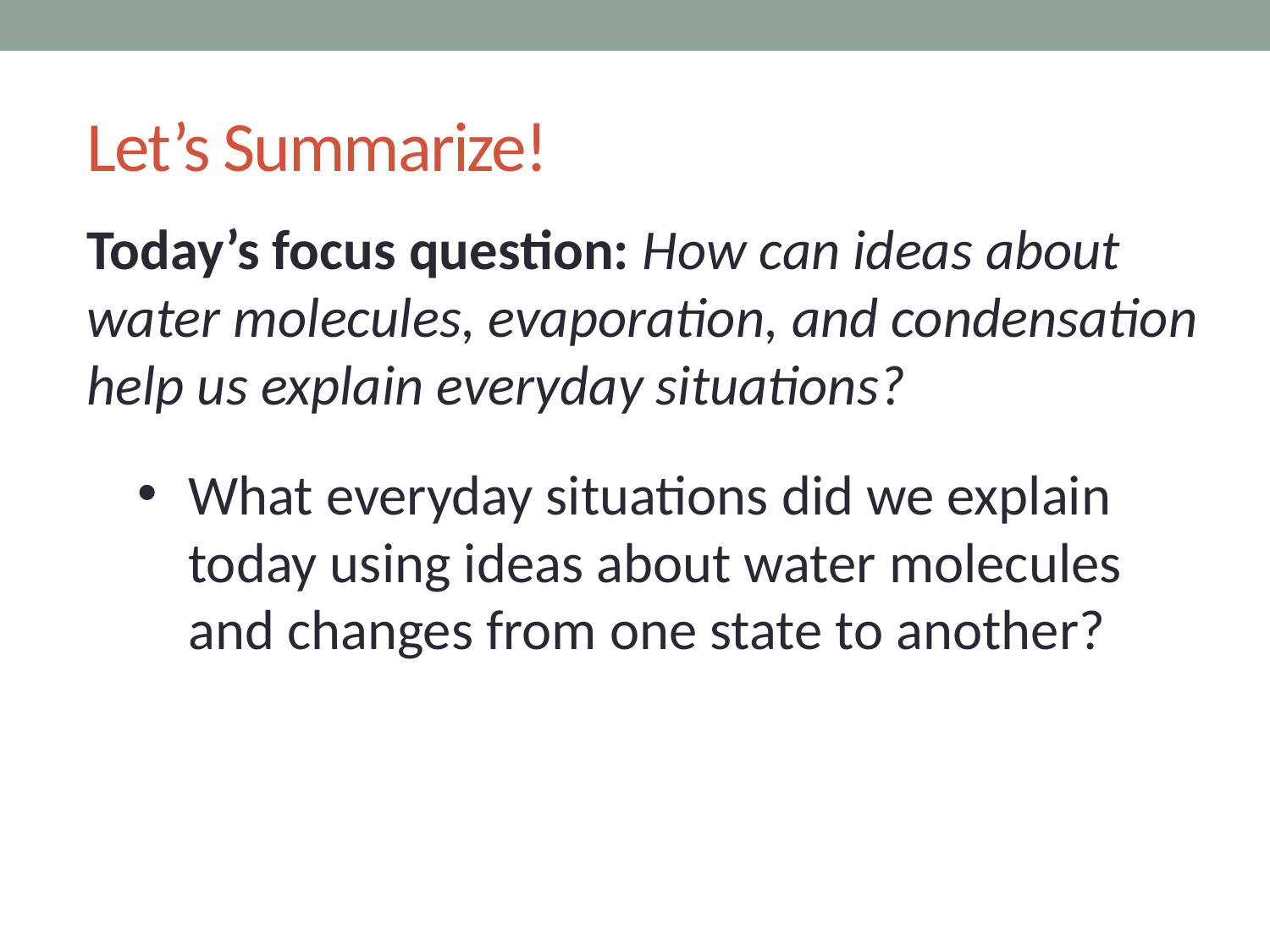

# Let’s Summarize!
Today’s focus question: How can ideas about water molecules, evaporation, and condensation help us explain everyday situations?
What everyday situations did we explain today using ideas about water molecules and changes from one state to another?